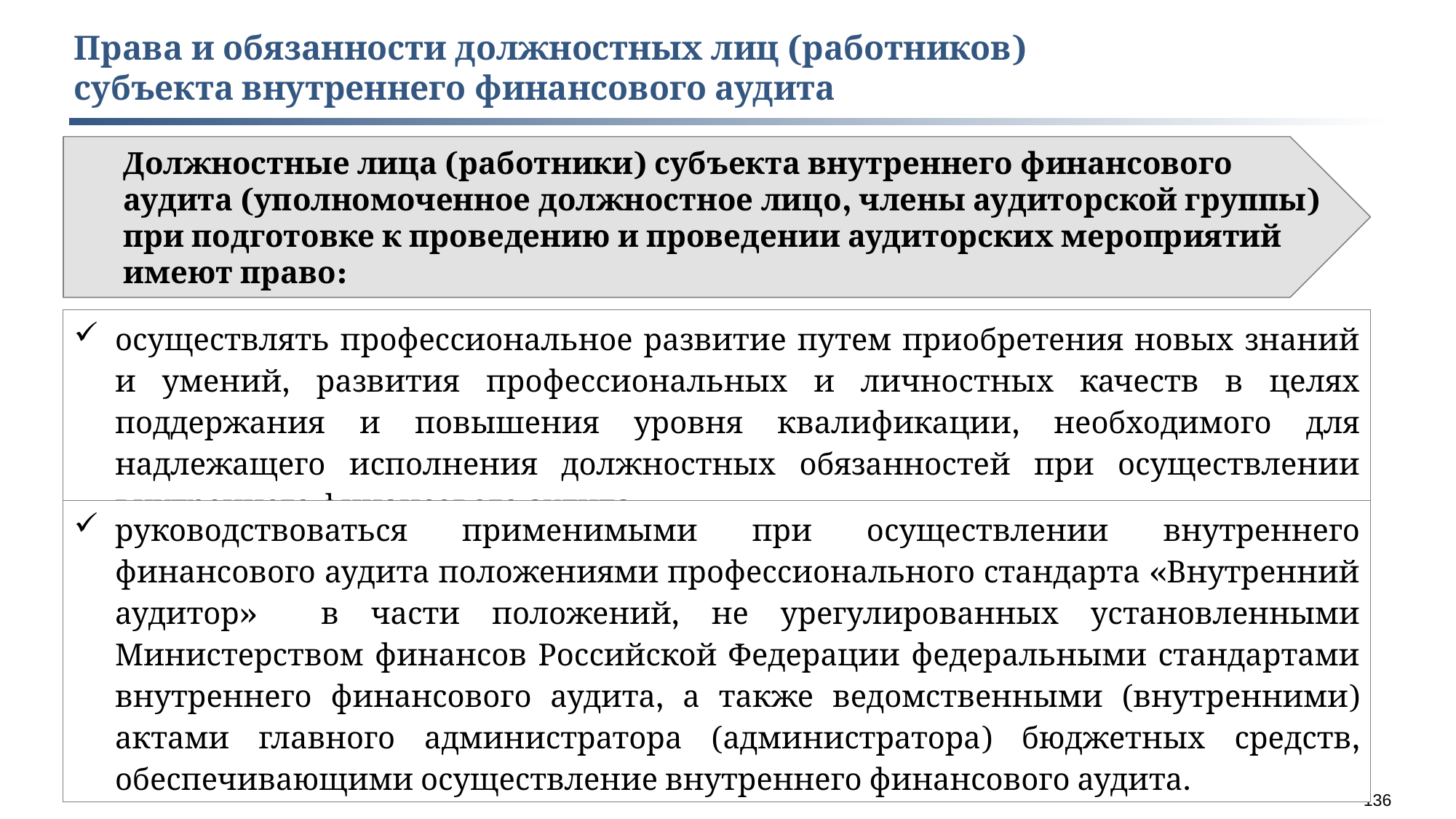

Права и обязанности должностных лиц (работников)
субъекта внутреннего финансового аудита
Должностные лица (работники) субъекта внутреннего финансового аудита (уполномоченное должностное лицо, члены аудиторской группы) при подготовке к проведению и проведении аудиторских мероприятий  имеют право:
осуществлять профессиональное развитие путем приобретения новых знаний и умений, развития профессиональных и личностных качеств в целях поддержания и повышения уровня квалификации, необходимого для надлежащего исполнения должностных обязанностей при осуществлении внутреннего финансового аудита;
руководствоваться применимыми при осуществлении внутреннего финансового аудита положениями профессионального стандарта «Внутренний аудитор»  в части положений, не урегулированных установленными Министерством финансов Российской Федерации федеральными стандартами внутреннего финансового аудита, а также ведомственными (внутренними) актами главного администратора (администратора) бюджетных средств, обеспечивающими осуществление внутреннего финансового аудита.